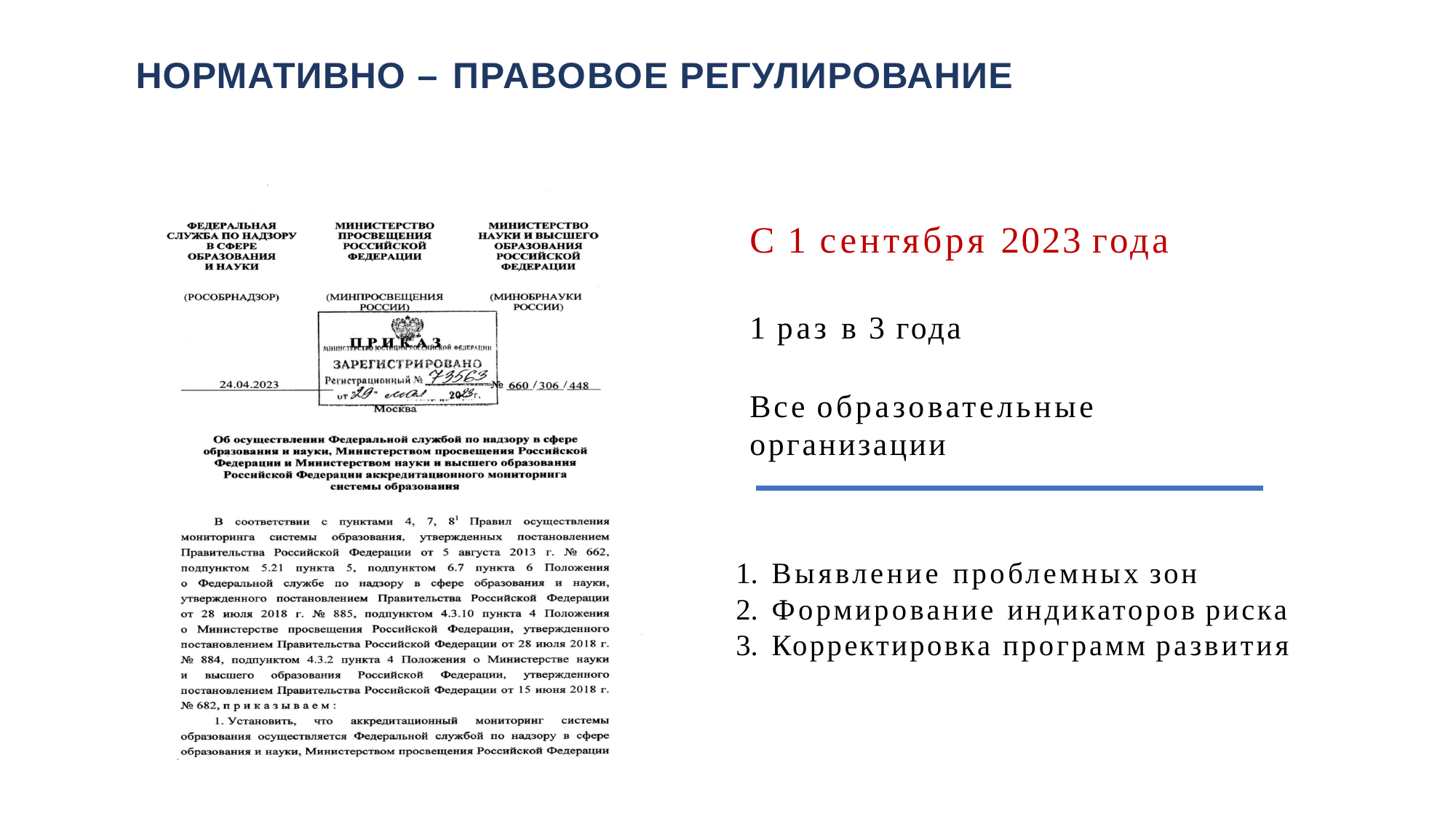

# НОРМАТИВНО – ПРАВОВОЕ РЕГУЛИРОВАНИЕ

С 1 сентября 2023 года

1 раз в 3 года

Все образовательные  организации

Выявление проблемных зон
Формирование индикаторов риска
Корректировка программ развития